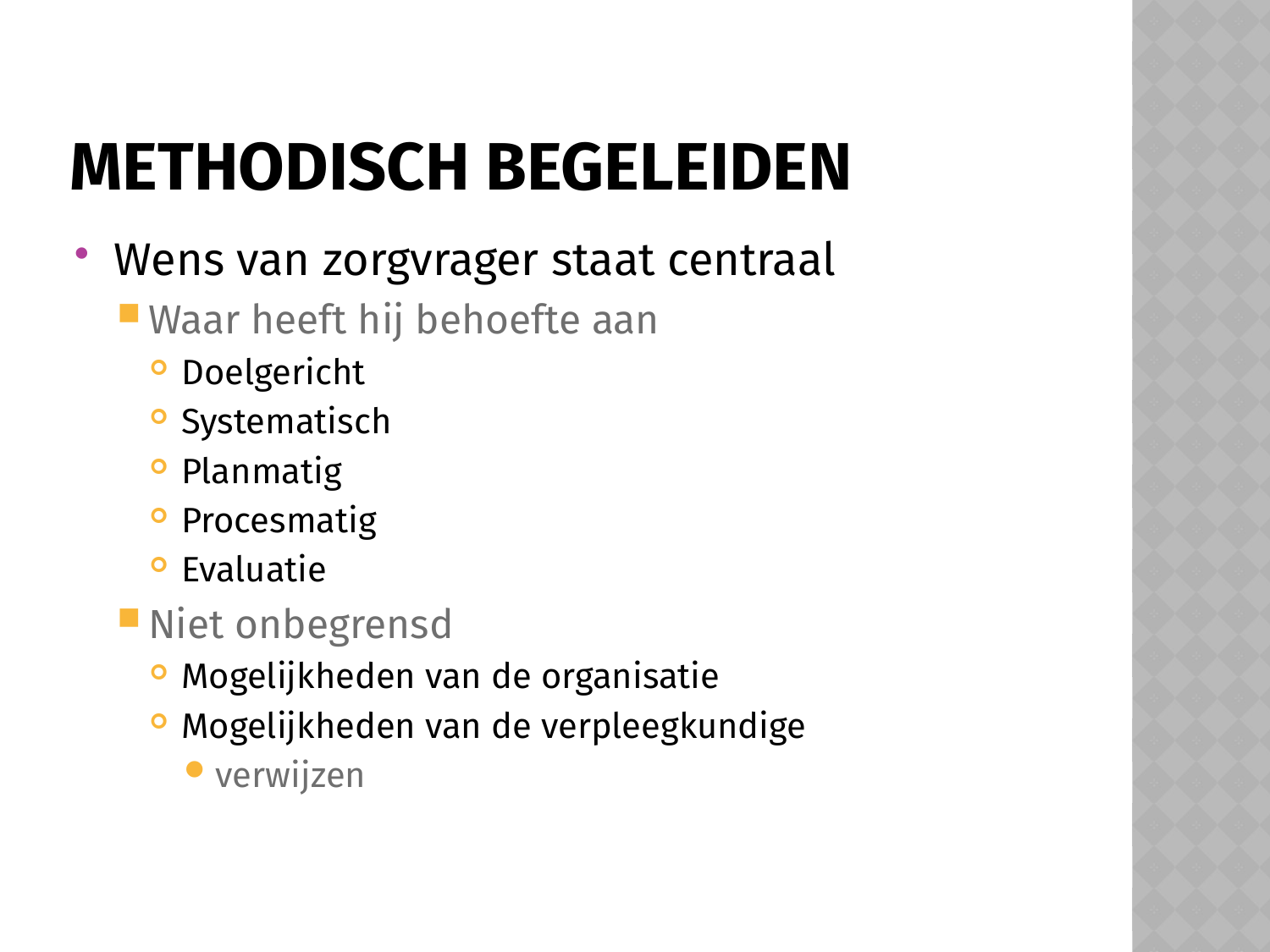

# Methodisch begeleiden
Wens van zorgvrager staat centraal
Waar heeft hij behoefte aan
Doelgericht
Systematisch
Planmatig
Procesmatig
Evaluatie
Niet onbegrensd
Mogelijkheden van de organisatie
Mogelijkheden van de verpleegkundige
verwijzen